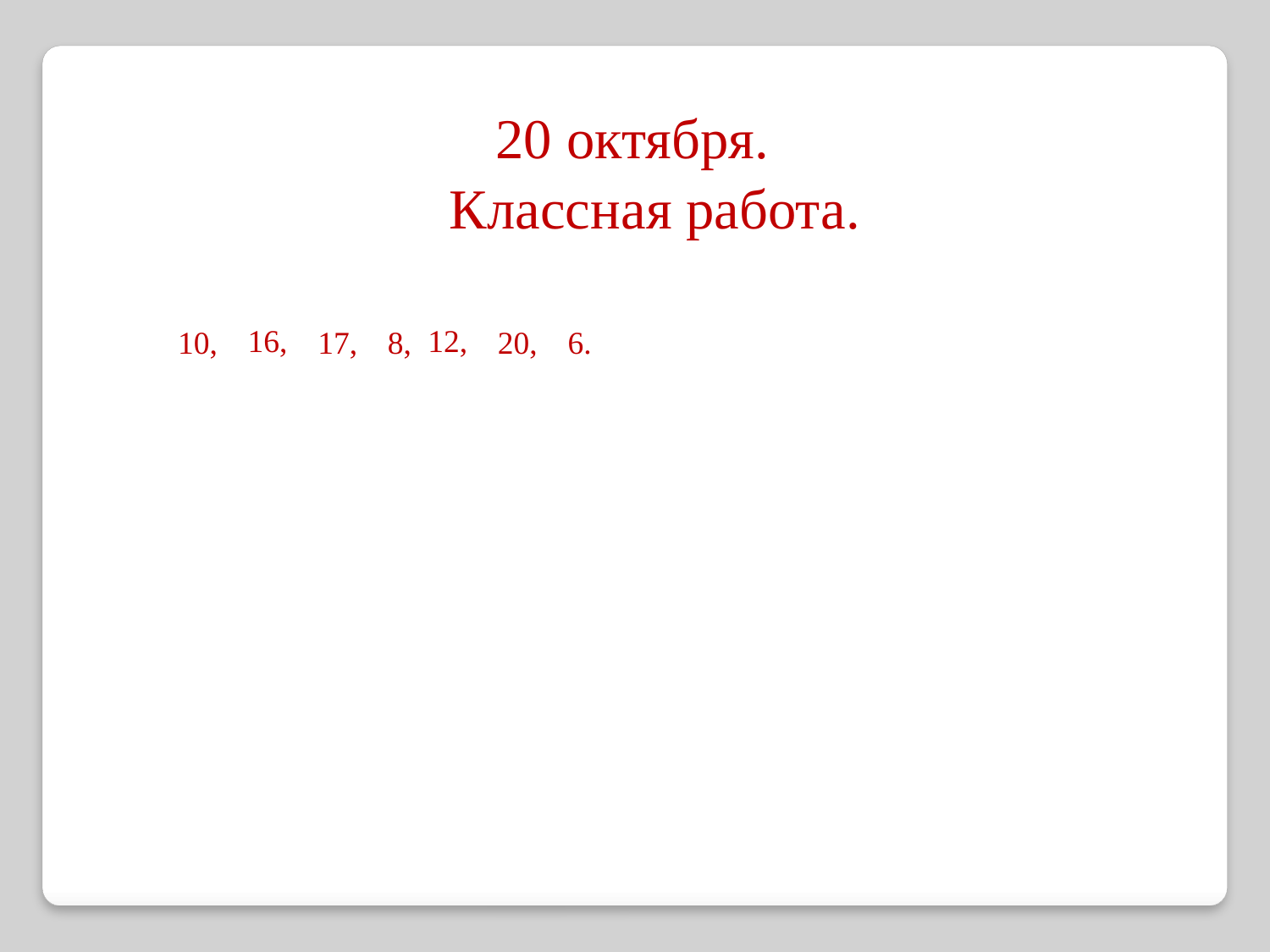

20 октября.

Классная работа.
16,
12,
10,
17,
8,
20,
6.